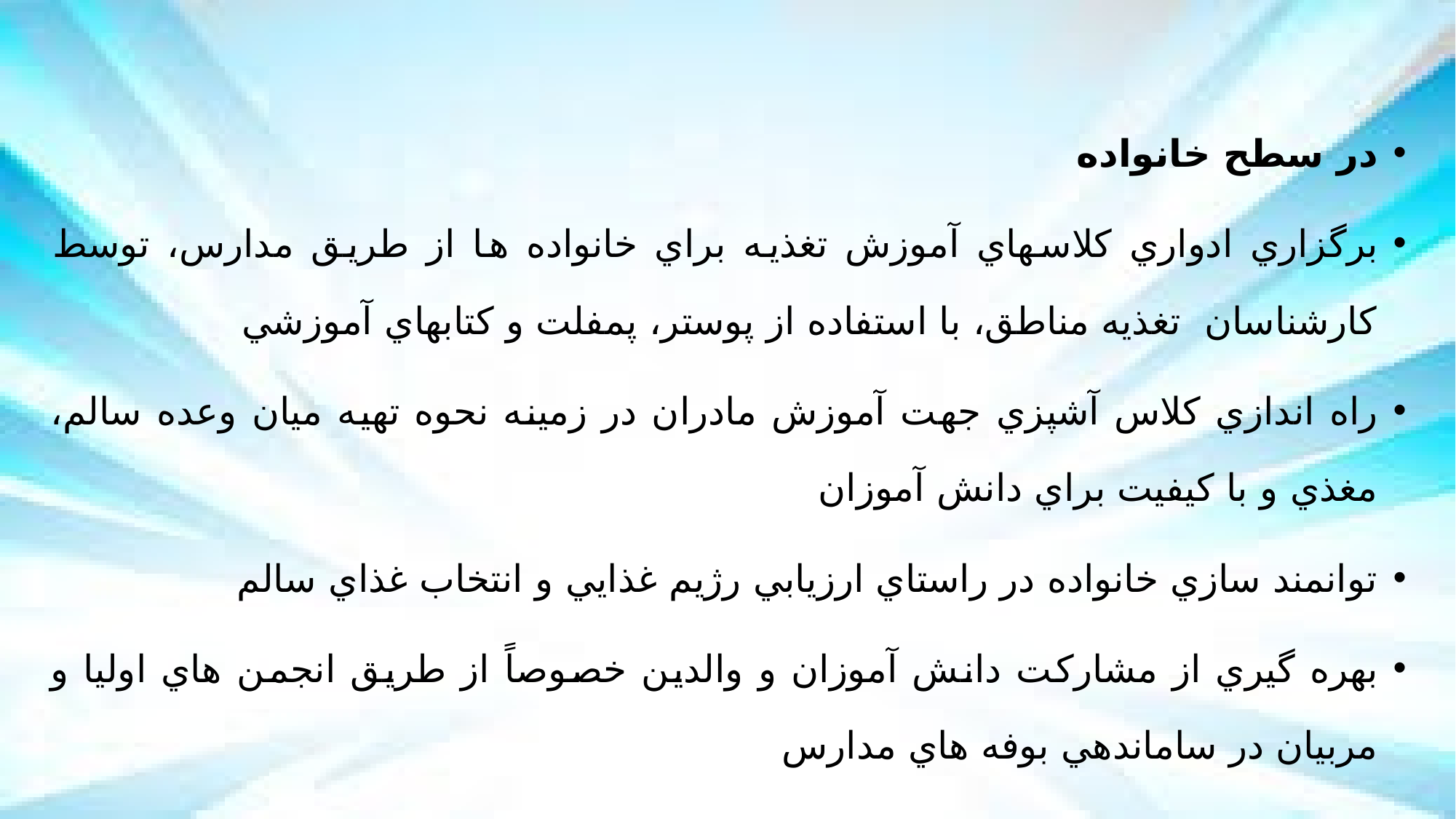

در سطح خانواده
برگزاري ادواري كلاسهاي آموزش تغذيه براي خانواده ها از طريق مدارس، توسط كارشناسان  تغذيه مناطق، با استفاده از پوستر، پمفلت و كتابهاي آموزشي
راه اندازي كلاس آشپزي جهت آموزش مادران در زمينه نحوه تهيه ميان وعده سالم، مغذي و با كيفيت براي دانش آموزان
توانمند سازي خانواده در راستاي ارزيابي رژيم غذايي و انتخاب غذاي سالم
بهره گيري از مشاركت دانش آموزان و والدين خصوصاً از طريق انجمن هاي اوليا و مربيان در ساماندهي بوفه هاي مدارس